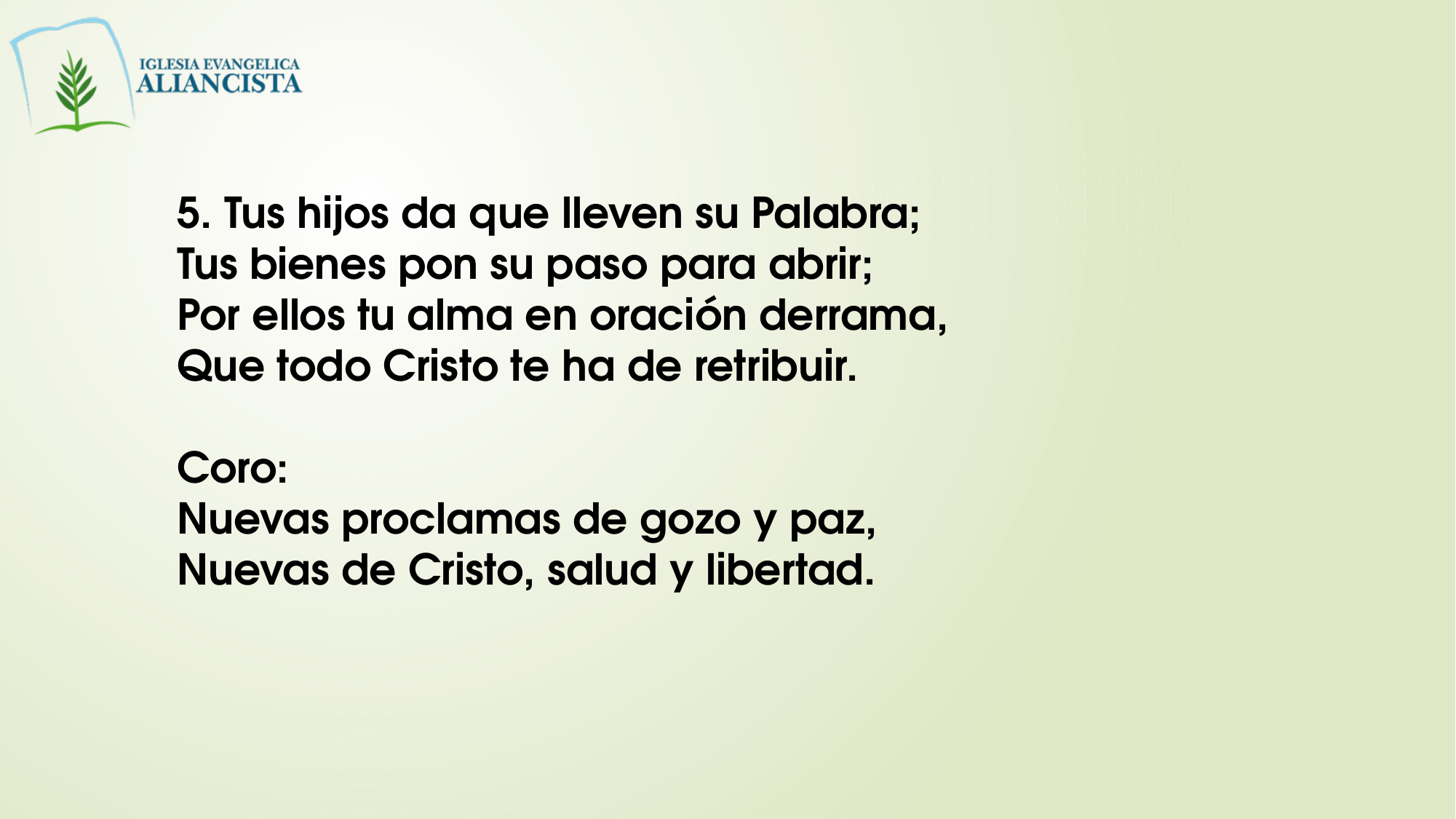

5. Tus hijos da que lleven su Palabra;
Tus bienes pon su paso para abrir;
Por ellos tu alma en oración derrama,
Que todo Cristo te ha de retribuir.

Coro:
Nuevas proclamas de gozo y paz,
Nuevas de Cristo, salud y libertad.